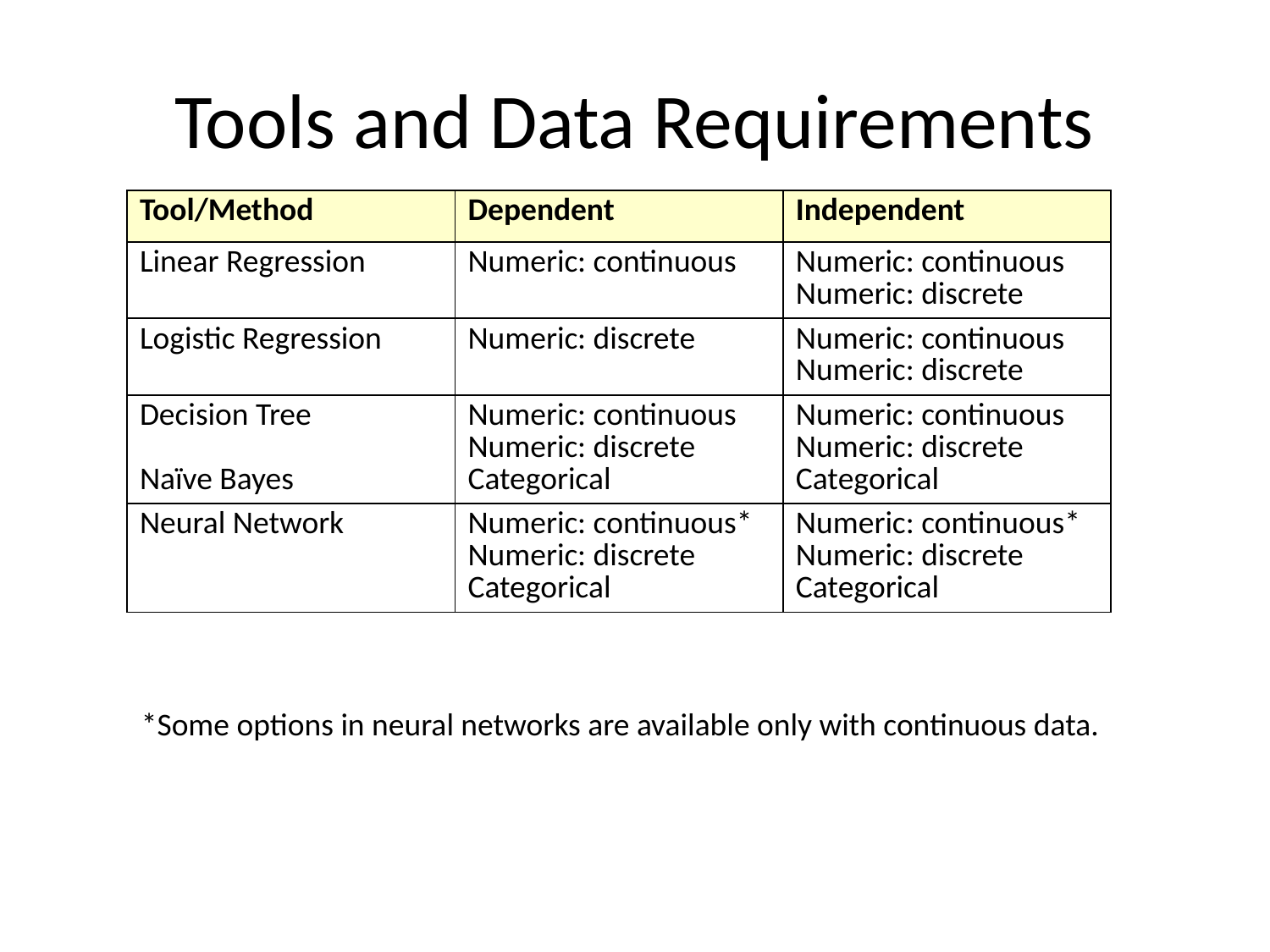

# Tools and Data Requirements
| Tool/Method | Dependent | Independent |
| --- | --- | --- |
| Linear Regression | Numeric: continuous | Numeric: continuous Numeric: discrete |
| Logistic Regression | Numeric: discrete | Numeric: continuous Numeric: discrete |
| Decision Tree Naïve Bayes | Numeric: continuous Numeric: discrete Categorical | Numeric: continuous Numeric: discrete Categorical |
| Neural Network | Numeric: continuous\* Numeric: discrete Categorical | Numeric: continuous\* Numeric: discrete Categorical |
*Some options in neural networks are available only with continuous data.